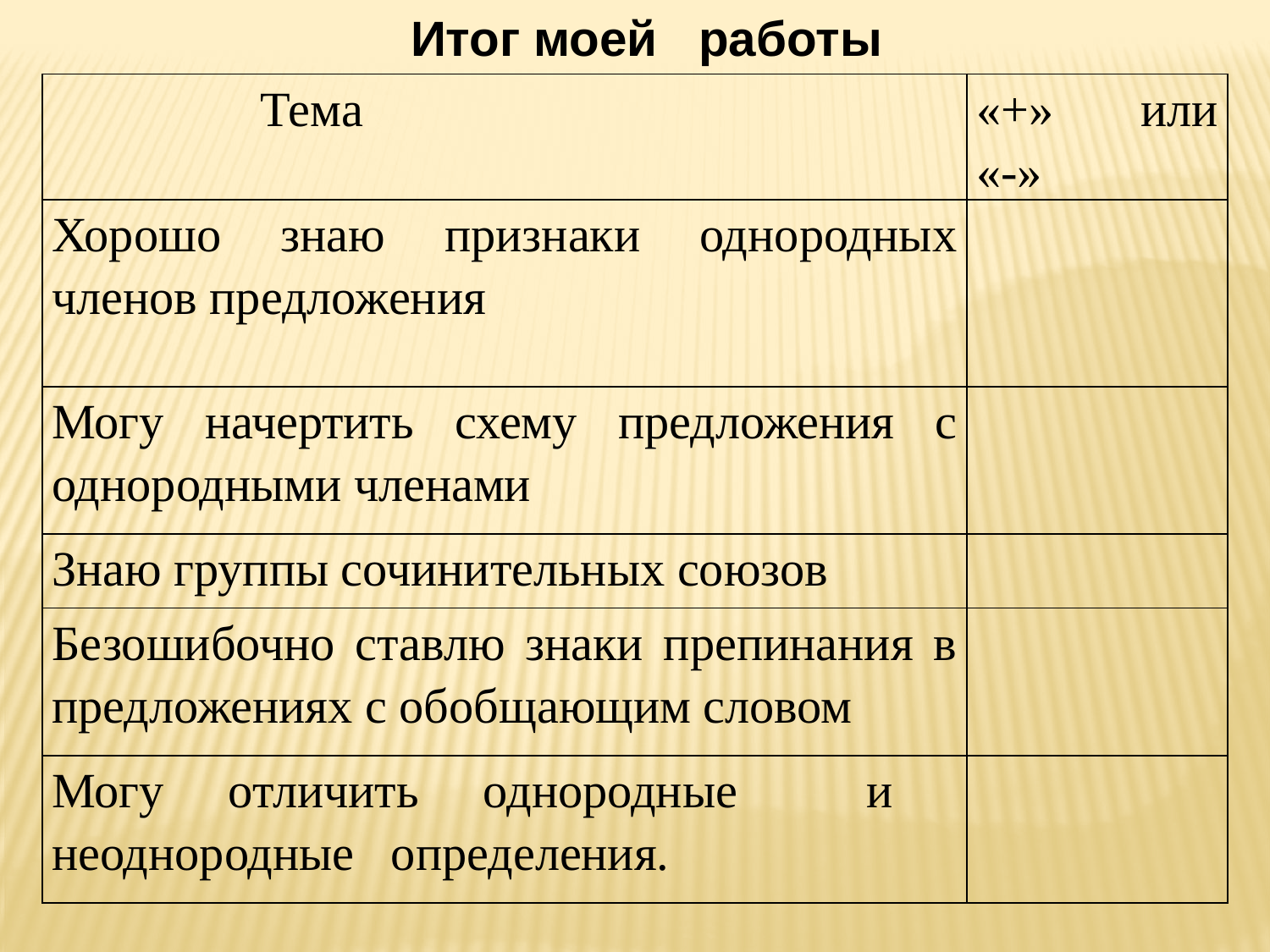

Итог моей   работы
| Тема | «+» или «-» |
| --- | --- |
| Хорошо знаю признаки однородных членов предложения |  |
| Могу начертить схему предложения с однородными членами |  |
| Знаю группы сочинительных союзов |  |
| Безошибочно ставлю знаки препинания в предложениях с обобщающим словом |  |
| Могу отличить однородные и неоднородные определения. |  |